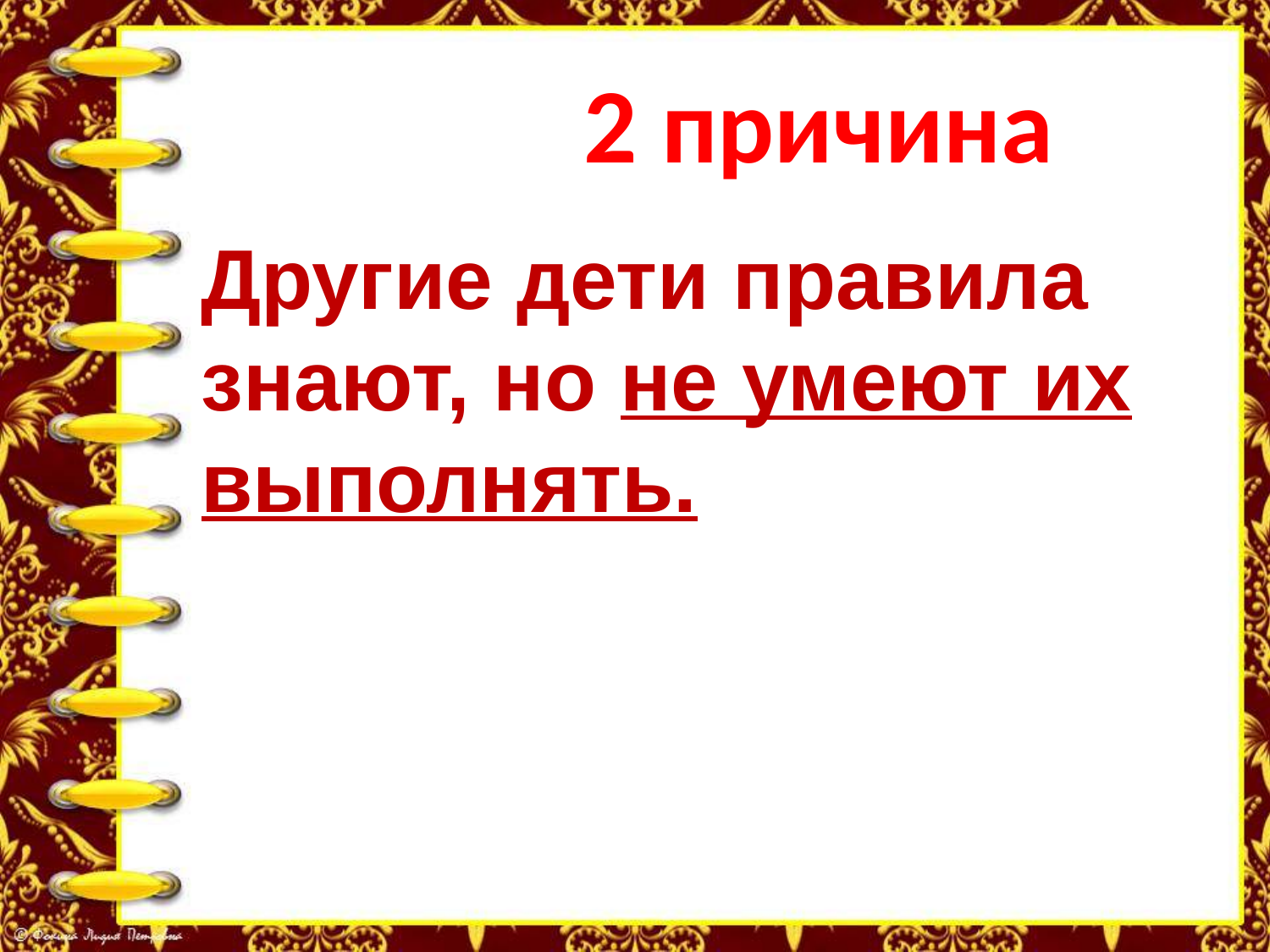

# 2 причина

Другие дети правила знают, но не умеют их выполнять.